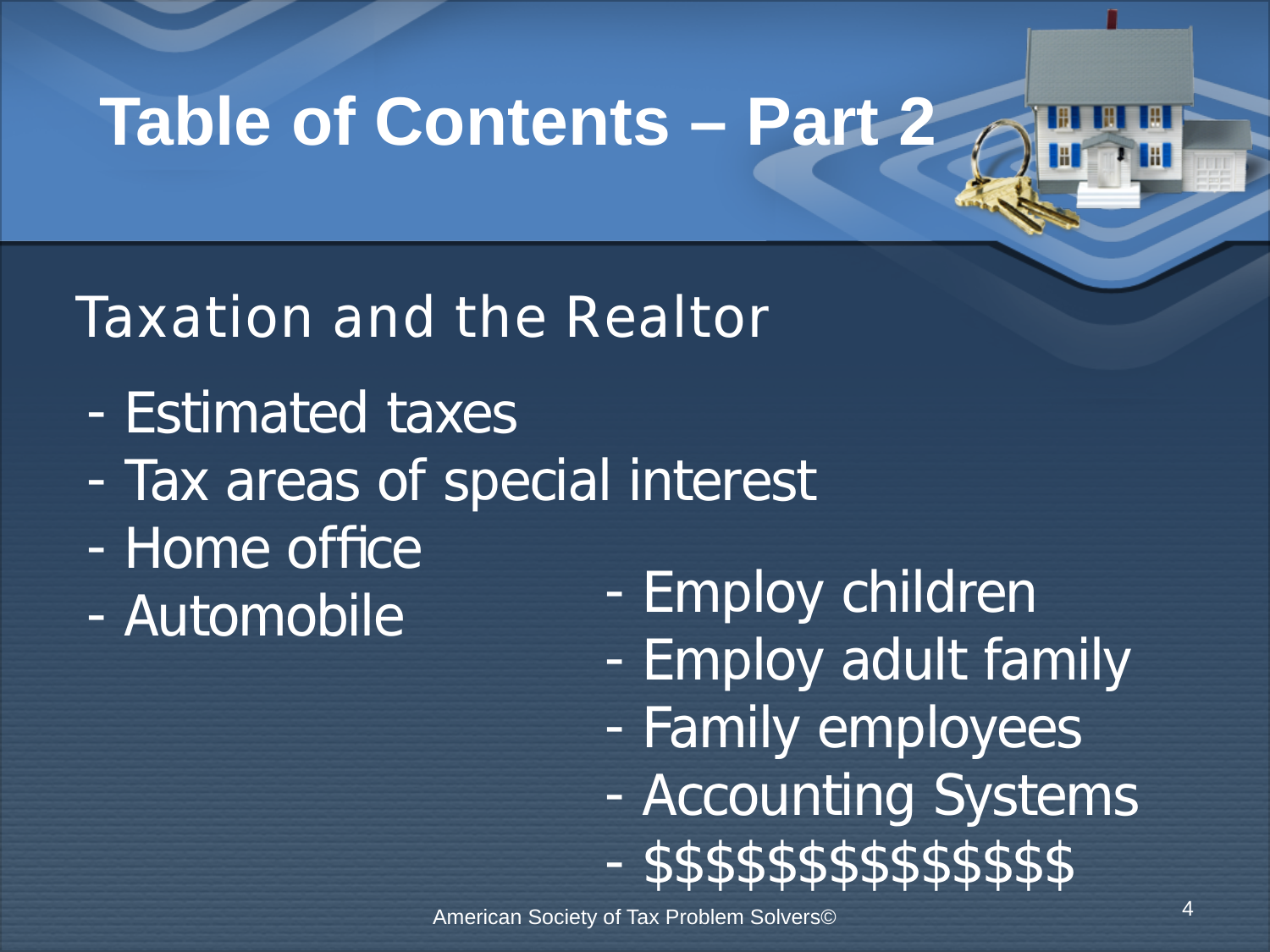

# Table of Contents – Part 2
Taxation and the Realtor
- Estimated taxes
- Tax areas of special interest
- Home office
- Automobile
- Employ children
- Employ adult family
- Family employees
- Accounting Systems
- $$$$$$$$$$$$$$
4
American Society of Tax Problem Solvers©